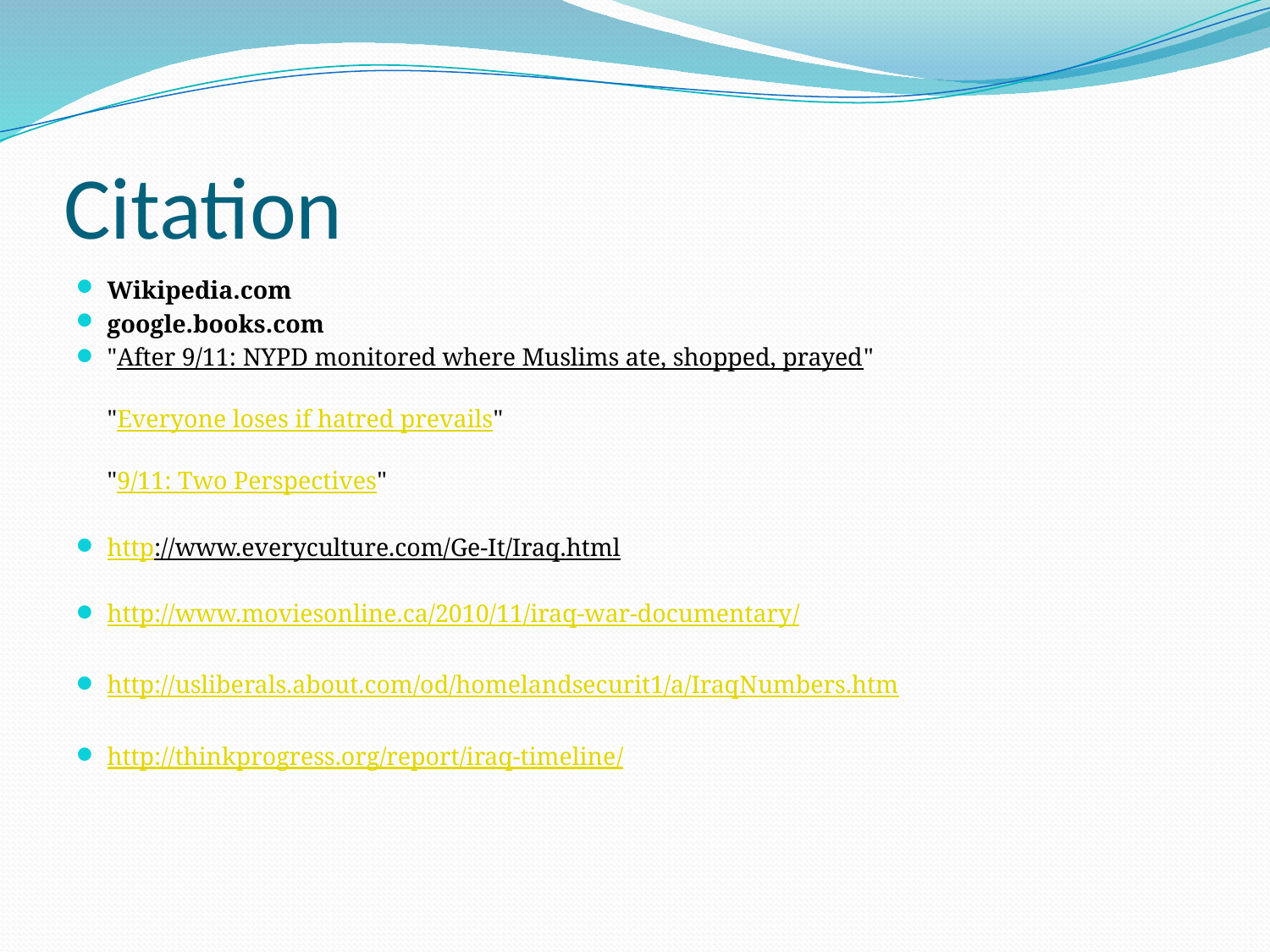

# Citation
Wikipedia.com
google.books.com
"After 9/11: NYPD monitored where Muslims ate, shopped, prayed"
"Everyone loses if hatred prevails"
"9/11: Two Perspectives"
http://www.everyculture.com/Ge-It/Iraq.html
http://www.moviesonline.ca/2010/11/iraq-war-documentary/

http://usliberals.about.com/od/homelandsecurit1/a/IraqNumbers.htm

http://thinkprogress.org/report/iraq-timeline/